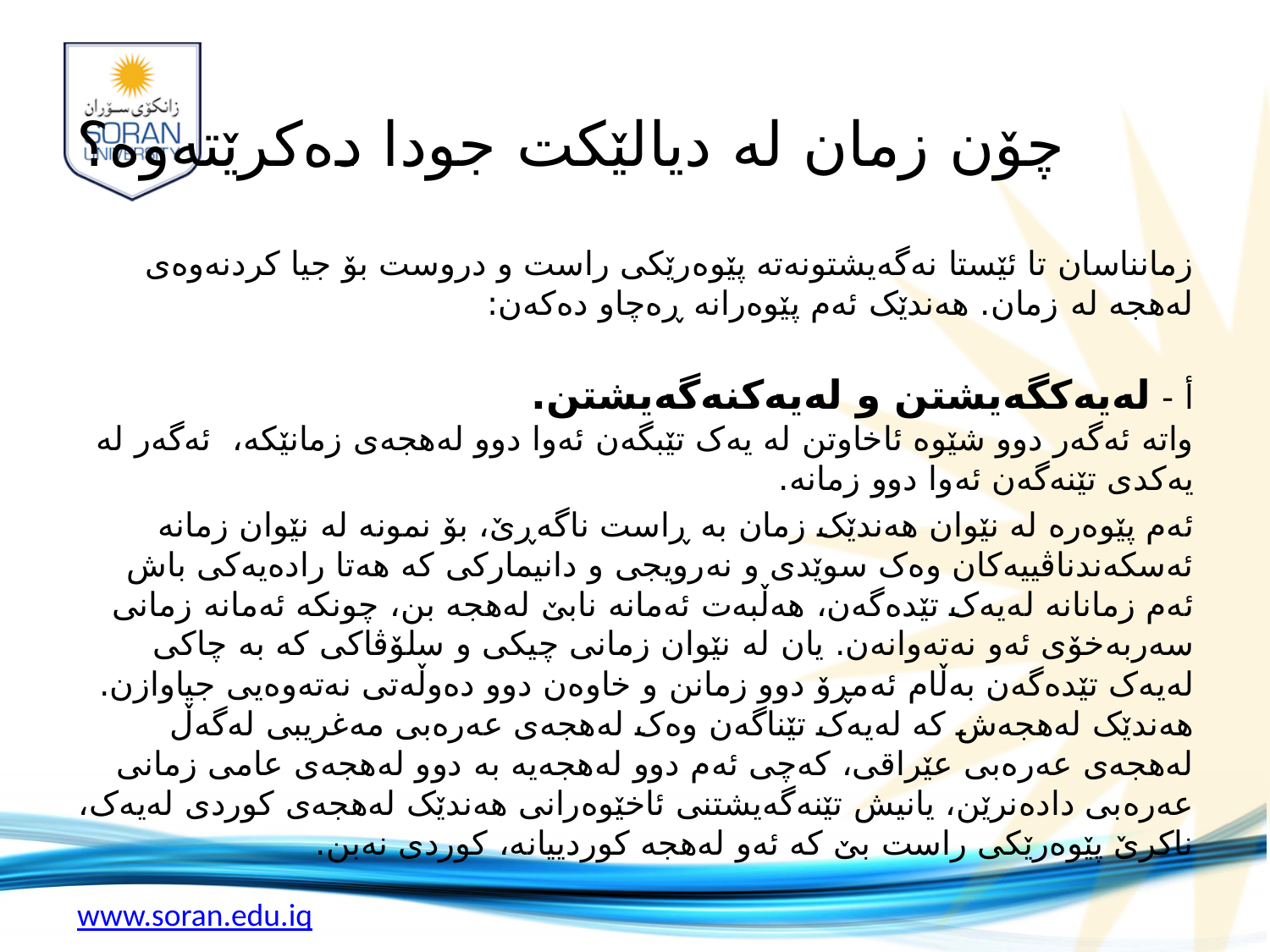

# چۆن زمان لە دیالێکت جودا دەکرێتەوە؟
زمانناسان تا ئێستا نه‌گه‌یشتونه‌ته‌ پێوه‌‌رێکی راست و دروست بۆ جیا کردنه‌وه‌ی‌ له‌هجه‌ له‌ زمان. هەندێک ئەم پێوەرانە ڕەچاو دەکەن:
أ - لەیەکگه‌یشتن و لەیەکنەگەیشتن.
واته‌ ئه‌گه‌ر دوو شێوه‌ ئاخاوتن له‌ یه‌ک تێبگه‌ن ئه‌وا دوو له‌هجه‌ی زمانێکه‌‌،  ئه‌گه‌ر له‌ یه‌کدی تێنه‌گه‌ن ئه‌وا دوو زمانه‌.
ئه‌م پێوه‌ره‌ له نێوان هه‌ندێک زمان به‌ ڕاست ناگه‌ڕێ، بۆ نمو‌نه‌ له‌ نێوان زمانه‌ ئه‌سکه‌ندناڤییه‌کان وه‌ک سوێدی و نه‌رویجی و دانیمارکی که‌ هه‌تا راده‌یه‌کی باش ئه‌م زمانانه‌ له‌یه‌ک تێده‌گه‌ن، هه‌ڵبه‌ت ئه‌مانه‌ نابێ له‌هجه‌ بن، چونکه‌ ئه‌مانه‌ زمانی سه‌ربه‌خۆی ئه‌و نه‌ته‌وانه‌ن. یان له‌ نێوان زمانی چیکی و سلۆڤاکی که‌ به‌ چاکی له‌یه‌ک تێده‌گه‌ن به‌ڵام ئه‌مڕۆ دوو زمانن و خاوه‌ن دوو ده‌وڵه‌تی نه‌ته‌وه‌یی جیاوازن. هه‌ندێک له‌هجه‌ش که‌ له‌یه‌ک تێناگه‌ن وه‌ک له‌هجه‌ی عه‌ره‌بی مه‌غریبی له‌گه‌ڵ له‌هجه‌ی عه‌ره‌بی عێراقی، که‌چی ئه‌م دوو له‌هجه‌یه‌‌ به‌ دوو له‌هجه‌ی عامی زمانی عه‌ره‌بی داده‌نرێن، یانیش تێنه‌گه‌یشتنی ئاخێوه‌رانی هه‌ندێک له‌هجه‌ی کوردی له‌یه‌ک، ناکرێ پێوه‌رێکی راست بێ که‌ ئه‌و له‌هجه‌ کوردییانه،‌‌ کوردی نه‌بن‌.